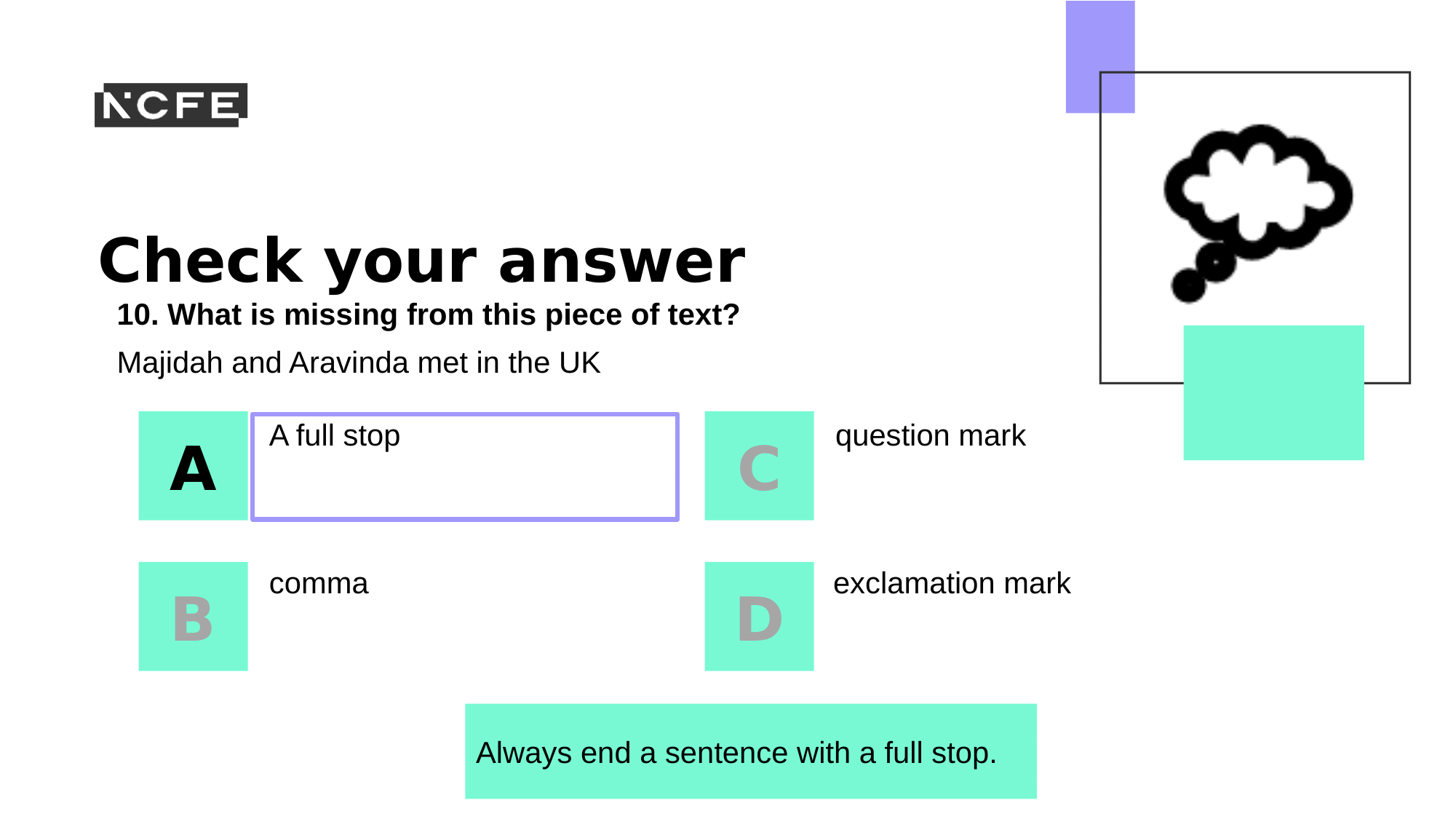

10. What is missing from this piece of text?
Majidah and Aravinda met in the UK
A full stop

question mark

comma

exclamation mark

Always end a sentence with a full stop.